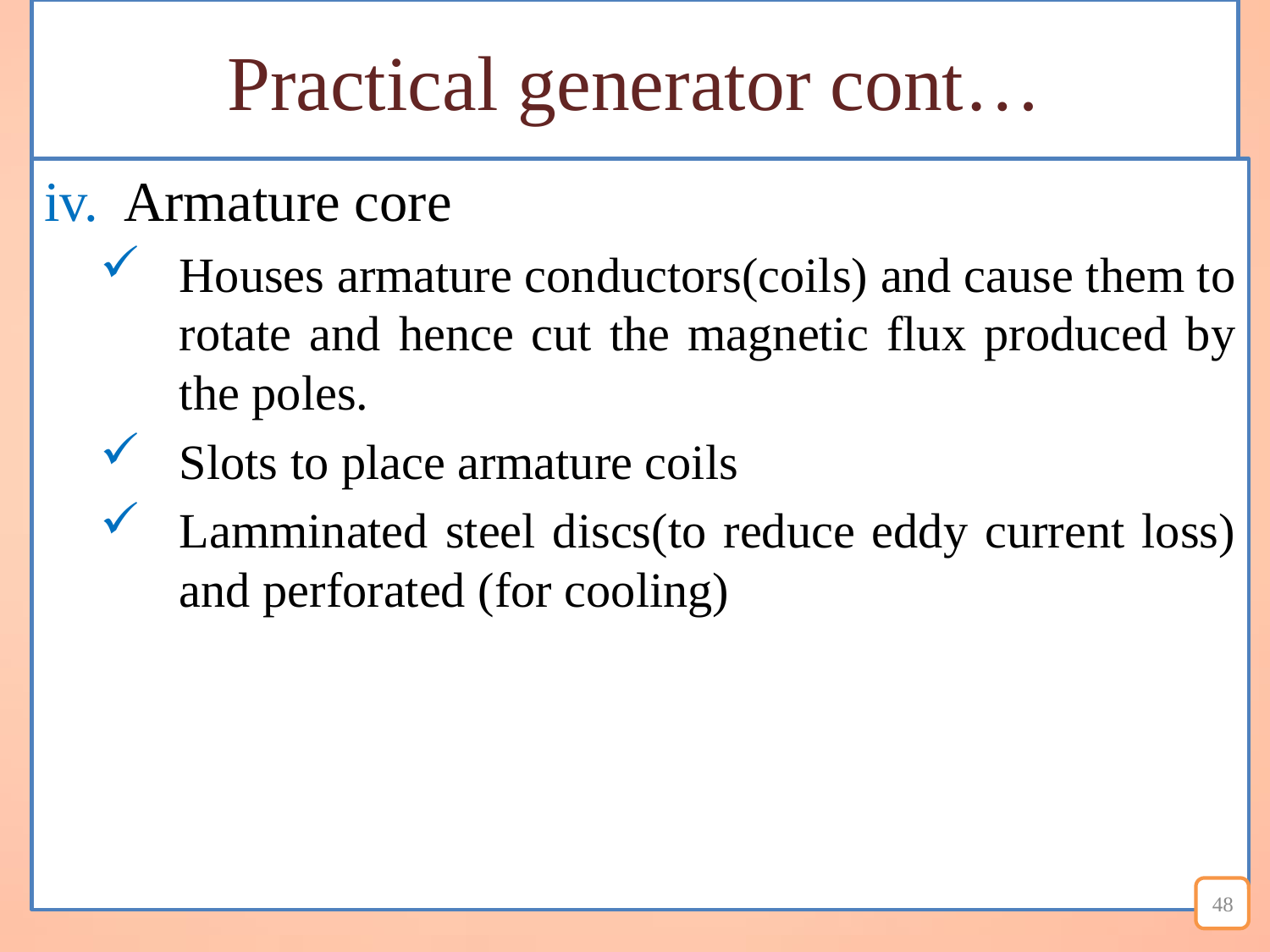

# Practical generator cont…
Armature core
Houses armature conductors(coils) and cause them to rotate and hence cut the magnetic flux produced by the poles.
Slots to place armature coils
Lamminated steel discs(to reduce eddy current loss) and perforated (for cooling)
48